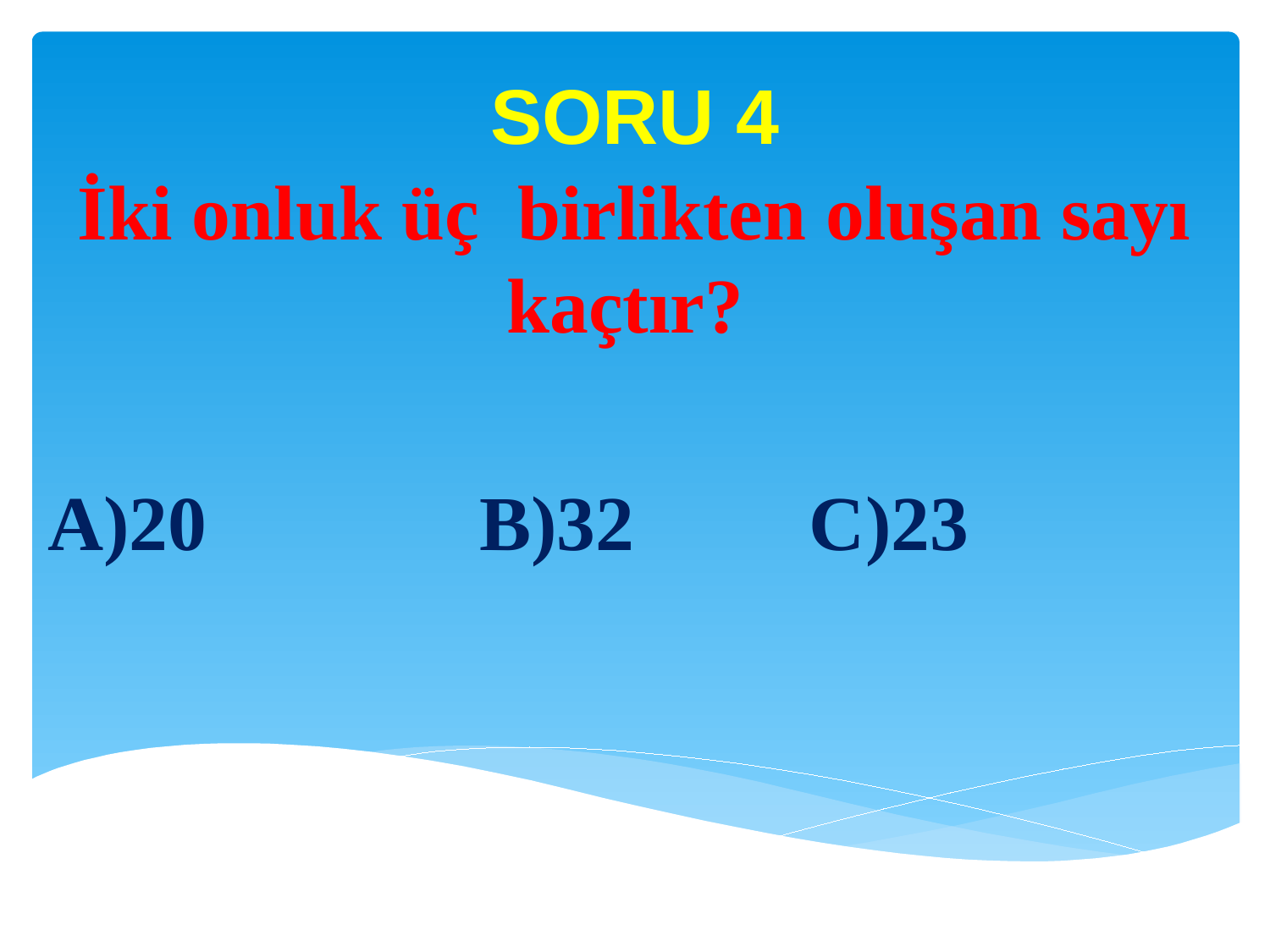

# SORU 4
İki onluk üç  birlikten oluşan sayı kaçtır?

A)20              B)32         C)23